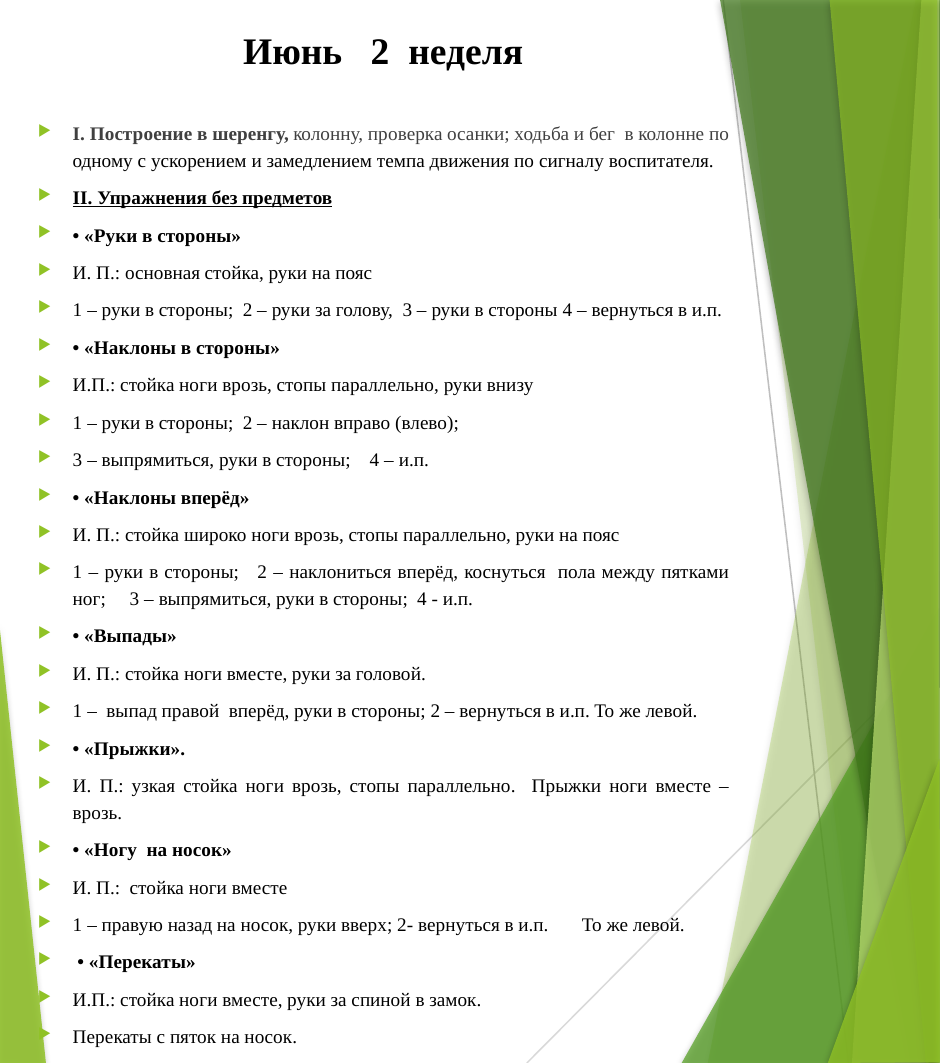

# Июнь   2  неделя
I. Построение в шеренгу, колонну, проверка осанки; ходьба и бег  в колонне по одному с ускорением и замедлением темпа движения по сигналу воспитателя.
II. Упражнения без предметов
• «Руки в стороны»
И. П.: основная стойка, руки на пояс
1 – руки в стороны;  2 – руки за голову,  3 – руки в стороны 4 – вернуться в и.п.
• «Наклоны в стороны»
И.П.: стойка ноги врозь, стопы параллельно, руки внизу
1 – руки в стороны;  2 – наклон вправо (влево);
3 – выпрямиться, руки в стороны;    4 – и.п.
• «Наклоны вперёд»
И. П.: стойка широко ноги врозь, стопы параллельно, руки на пояс
1 – руки в стороны;   2 – наклониться вперёд, коснуться  пола между пятками ног;     3 – выпрямиться, руки в стороны;  4 - и.п.
• «Выпады»
И. П.: стойка ноги вместе, руки за головой.
1 –  выпад правой  вперёд, руки в стороны; 2 – вернуться в и.п. То же левой.
• «Прыжки».
И. П.: узкая стойка ноги врозь, стопы параллельно.  Прыжки ноги вместе – врозь.
• «Ногу  на носок»
И. П.:  стойка ноги вместе
1 – правую назад на носок, руки вверх; 2- вернуться в и.п.       То же левой.
 • «Перекаты»
И.П.: стойка ноги вместе, руки за спиной в замок.
Перекаты с пяток на носок.
III. Игра «Удочка».